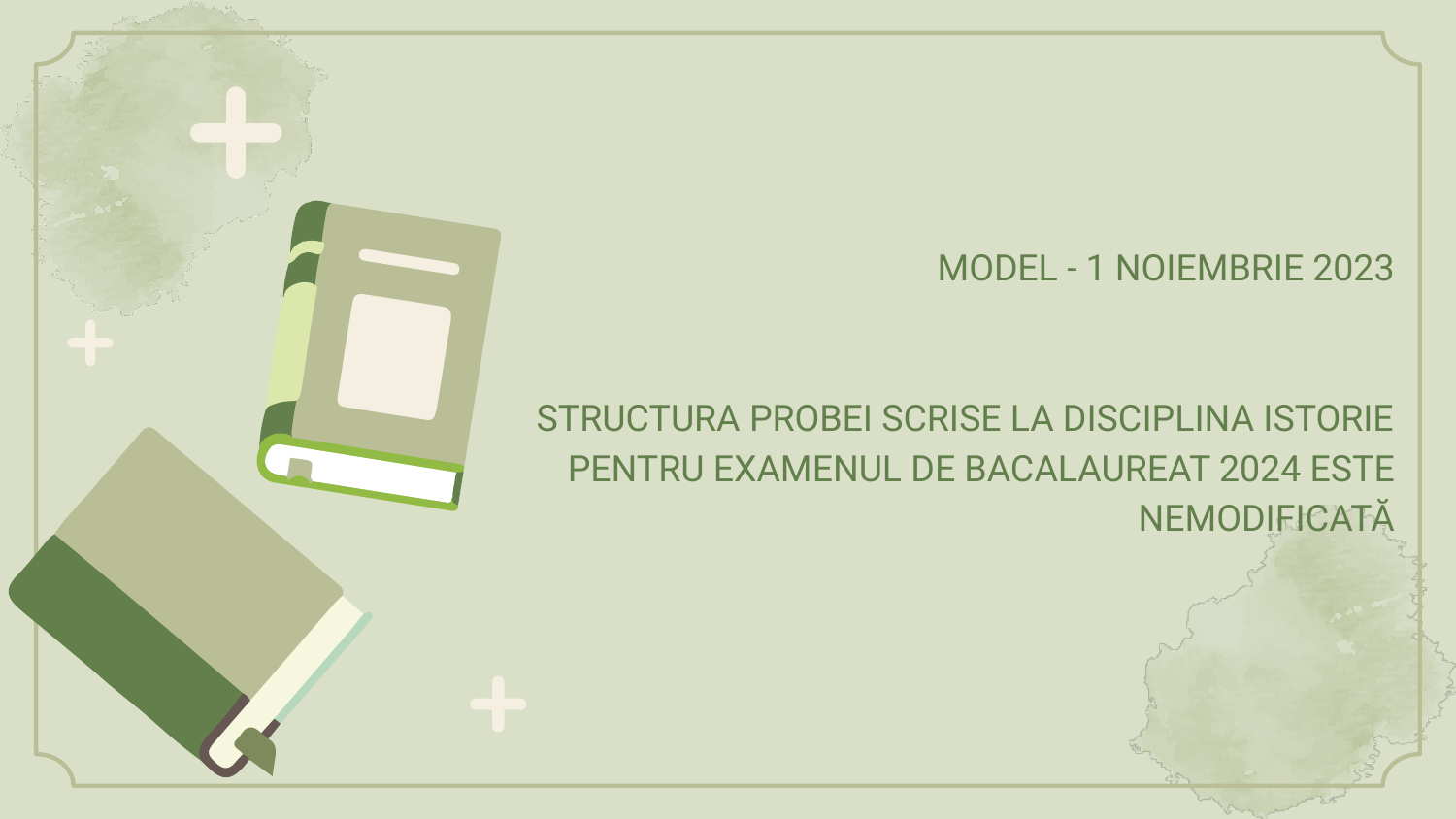

MODEL - 1 NOIEMBRIE 2023

STRUCTURA PROBEI SCRISE LA DISCIPLINA ISTORIE PENTRU EXAMENUL DE BACALAUREAT 2024 ESTE NEMODIFICATĂ